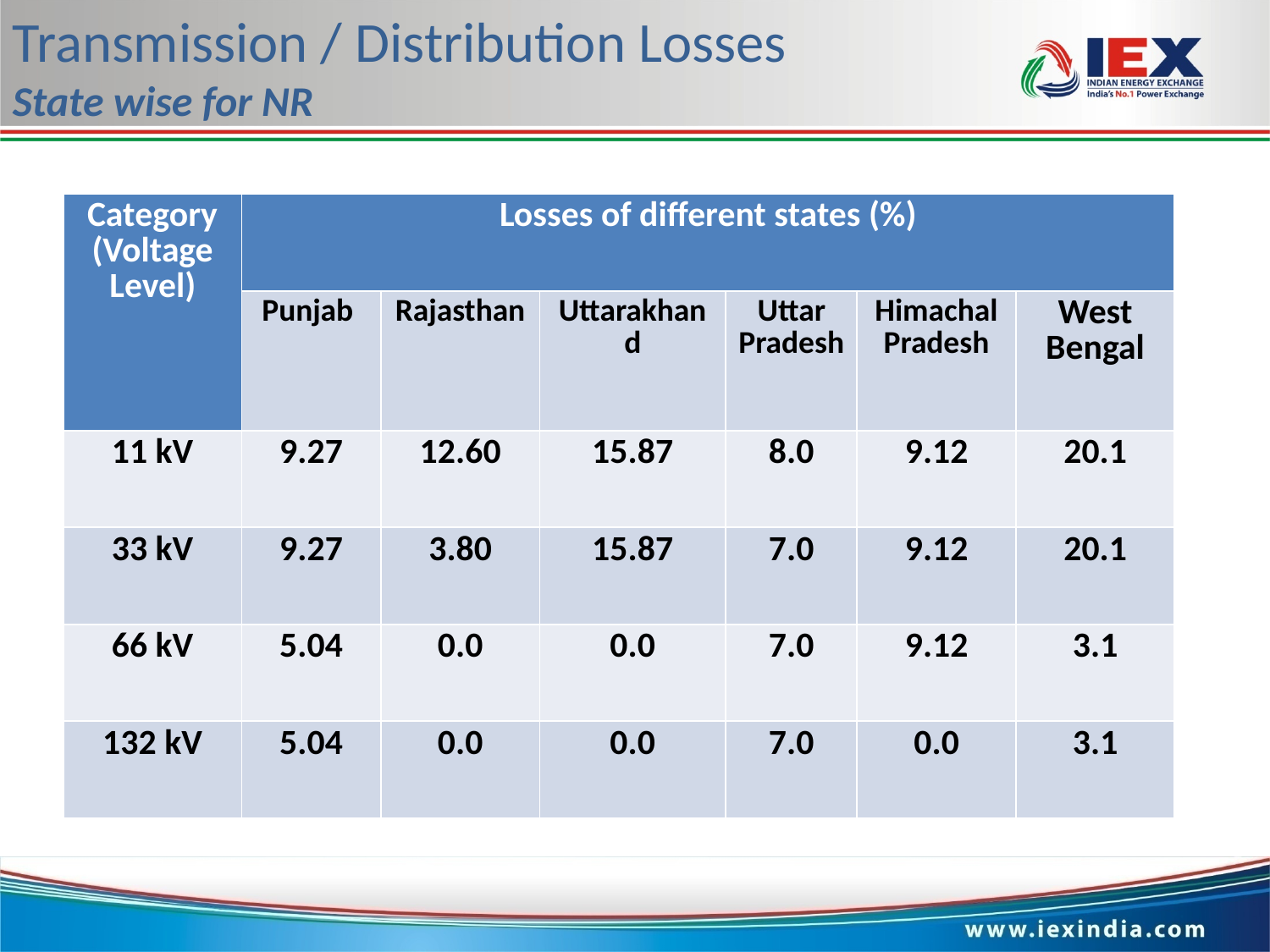

Transmission / Distribution Losses
State wise for NR
| Category (Voltage Level) | Losses of different states (%) |  |  |  |  |  |
| --- | --- | --- | --- | --- | --- | --- |
|  | Punjab | Rajasthan | Uttarakhand | Uttar Pradesh | Himachal Pradesh | West Bengal |
| 11 kV | 9.27 | 12.60 | 15.87 | 8.0 | 9.12 | 20.1 |
| 33 kV | 9.27 | 3.80 | 15.87 | 7.0 | 9.12 | 20.1 |
| 66 kV | 5.04 | 0.0 | 0.0 | 7.0 | 9.12 | 3.1 |
| 132 kV | 5.04 | 0.0 | 0.0 | 7.0 | 0.0 | 3.1 |